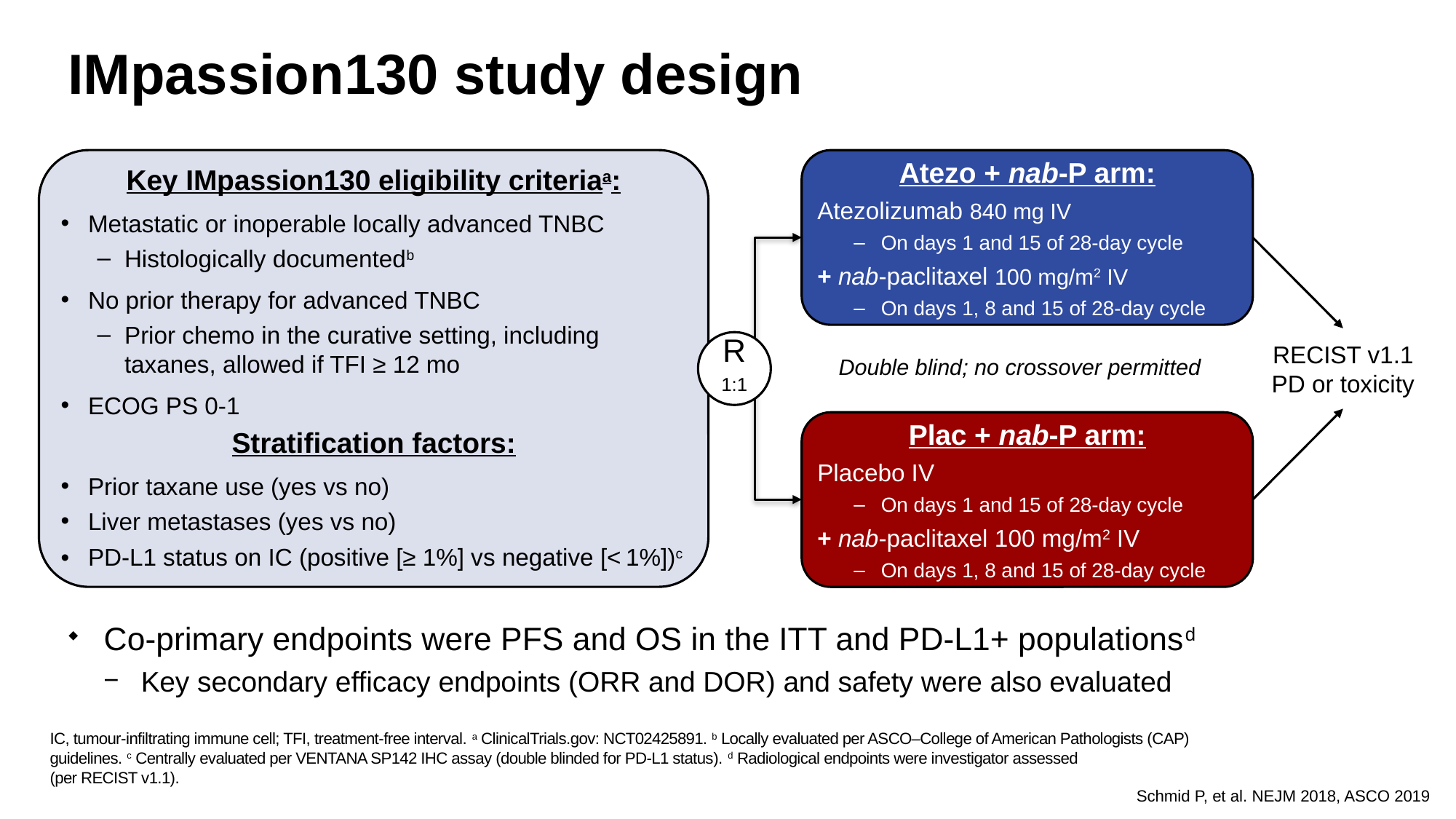

# IMpassion130 study design
Key IMpassion130 eligibility criteriaa:
Metastatic or inoperable locally advanced TNBC
Histologically documentedb
No prior therapy for advanced TNBC
Prior chemo in the curative setting, including taxanes, allowed if TFI ≥ 12 mo
ECOG PS 0-1
Stratification factors:
Prior taxane use (yes vs no)
Liver metastases (yes vs no)
PD-L1 status on IC (positive [≥ 1%] vs negative [< 1%])c
Atezo + nab-P arm:
Atezolizumab 840 mg IV
On days 1 and 15 of 28-day cycle
+ nab-paclitaxel 100 mg/m2 IV
On days 1, 8 and 15 of 28-day cycle
Double blind; no crossover permitted
Plac + nab-P arm:
Placebo IV
On days 1 and 15 of 28-day cycle
+ nab-paclitaxel 100 mg/m2 IV
On days 1, 8 and 15 of 28-day cycle
RECIST v1.1 PD or toxicity
R
1:1
Co-primary endpoints were PFS and OS in the ITT and PD-L1+ populationsd
Key secondary efficacy endpoints (ORR and DOR) and safety were also evaluated
IC, tumour-infiltrating immune cell; TFI, treatment-free interval. a ClinicalTrials.gov: NCT02425891. b Locally evaluated per ASCO–College of American Pathologists (CAP) guidelines. c Centrally evaluated per VENTANA SP142 IHC assay (double blinded for PD-L1 status). d Radiological endpoints were investigator assessed
(per RECIST v1.1).
Schmid P, et al. NEJM 2018, ASCO 2019